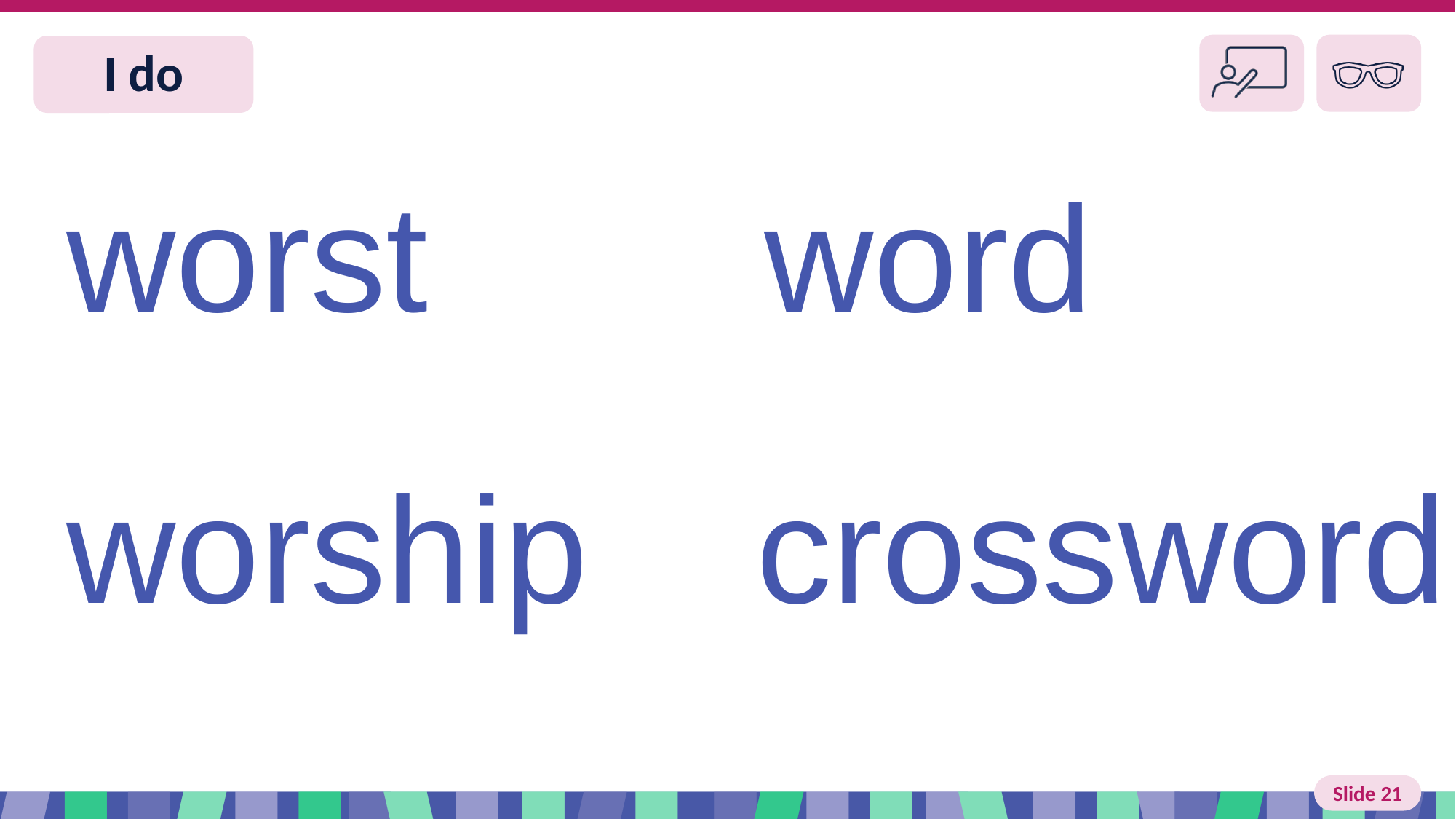

Slide 21 I do
worst        word
worship    crossword